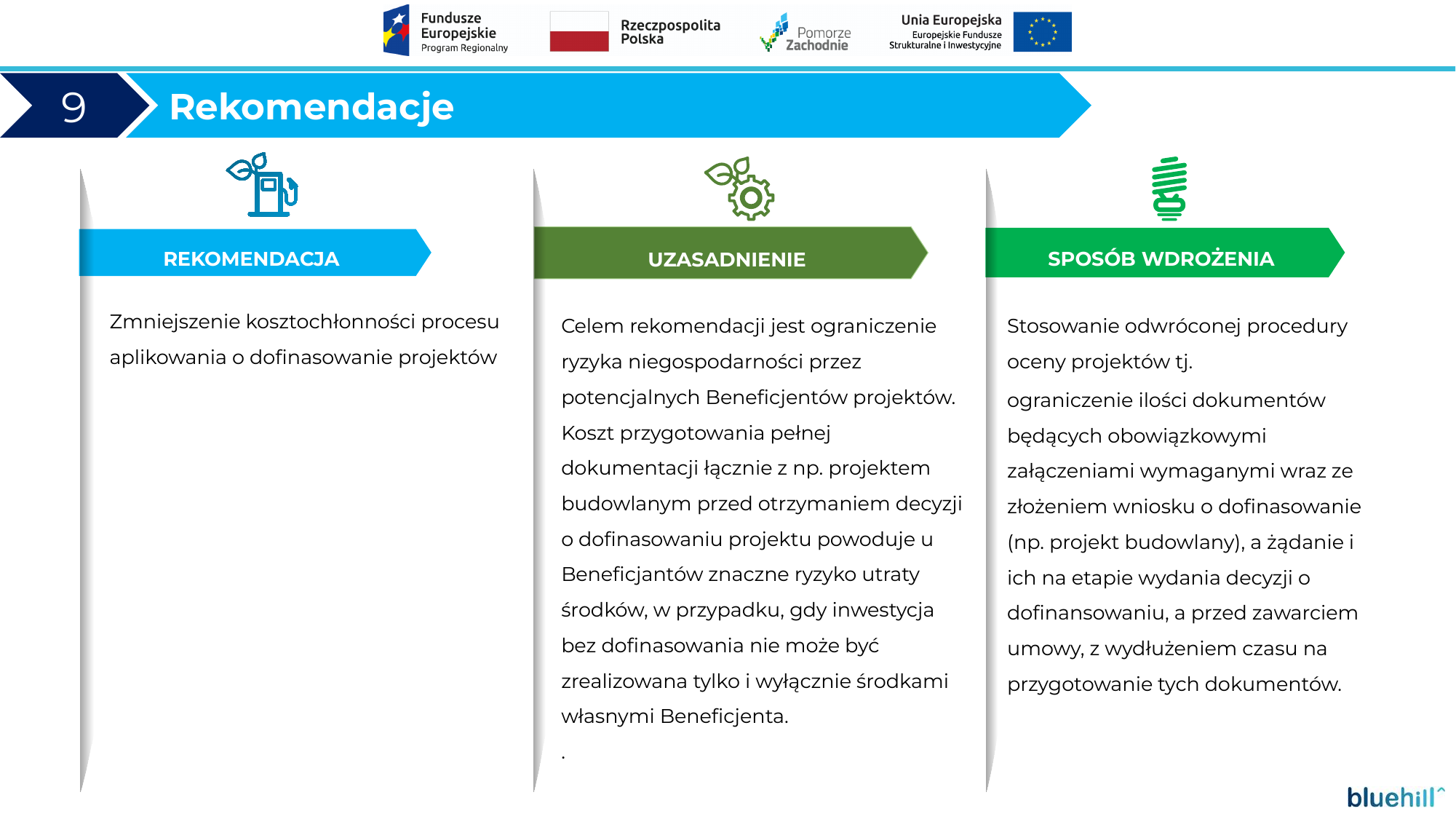

Rekomendacje
9

REKOMENDACJA

UZASADNIENIE

SPOSÓB WDROŻENIA
Zmniejszenie kosztochłonności procesu aplikowania o dofinasowanie projektów
Stosowanie odwróconej procedury oceny projektów tj.
ograniczenie ilości dokumentów będących obowiązkowymi załączeniami wymaganymi wraz ze złożeniem wniosku o dofinasowanie (np. projekt budowlany), a żądanie i ich na etapie wydania decyzji o dofinansowaniu, a przed zawarciem umowy, z wydłużeniem czasu na przygotowanie tych dokumentów.
Celem rekomendacji jest ograniczenie ryzyka niegospodarności przez potencjalnych Beneficjentów projektów. Koszt przygotowania pełnej dokumentacji łącznie z np. projektem budowlanym przed otrzymaniem decyzji o dofinasowaniu projektu powoduje u Beneficjantów znaczne ryzyko utraty środków, w przypadku, gdy inwestycja bez dofinasowania nie może być zrealizowana tylko i wyłącznie środkami własnymi Beneficjenta.
.